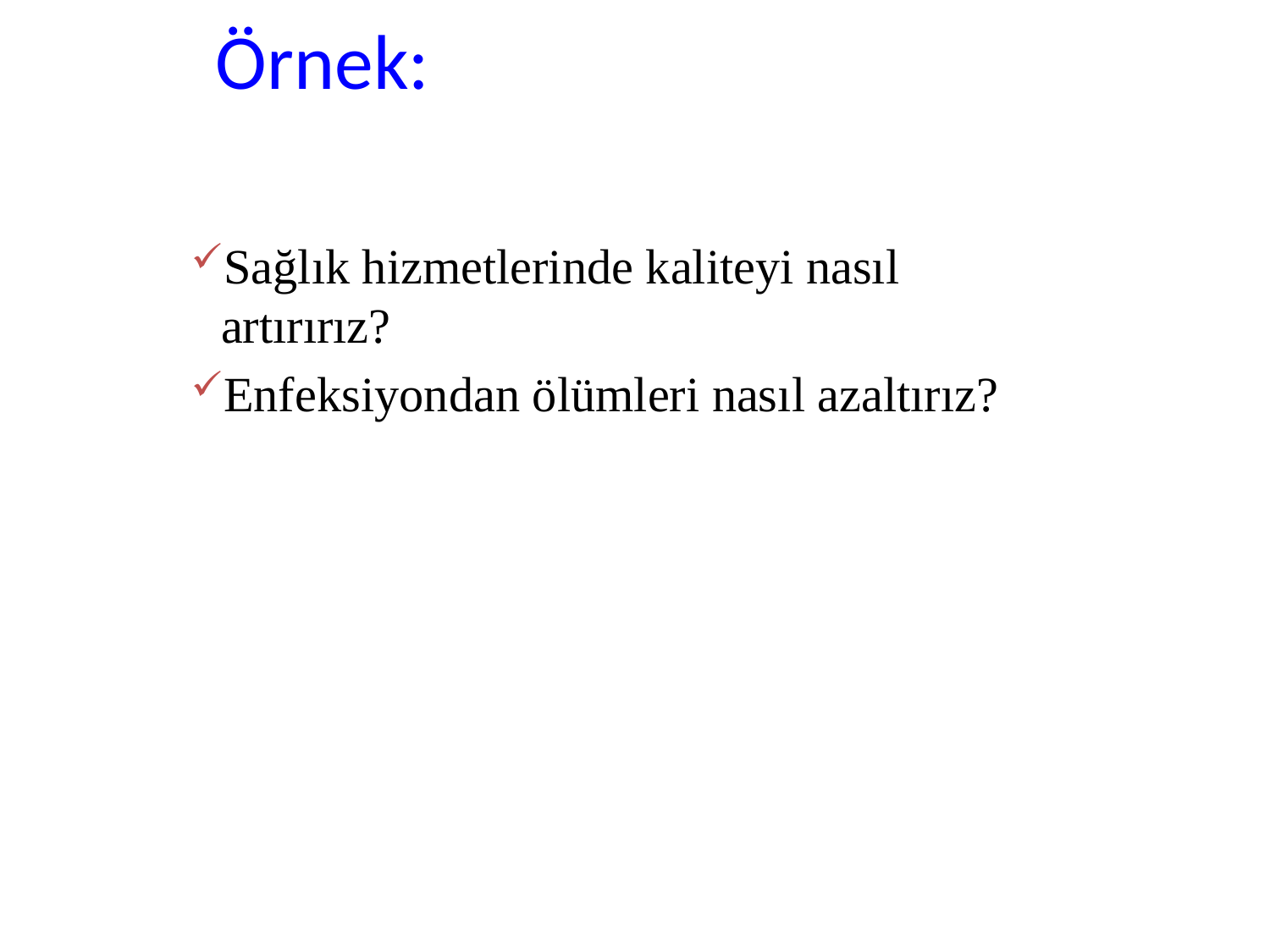

# Örnek:
Sağlık hizmetlerinde kaliteyi nasıl artırırız?
Enfeksiyondan ölümleri nasıl azaltırız?